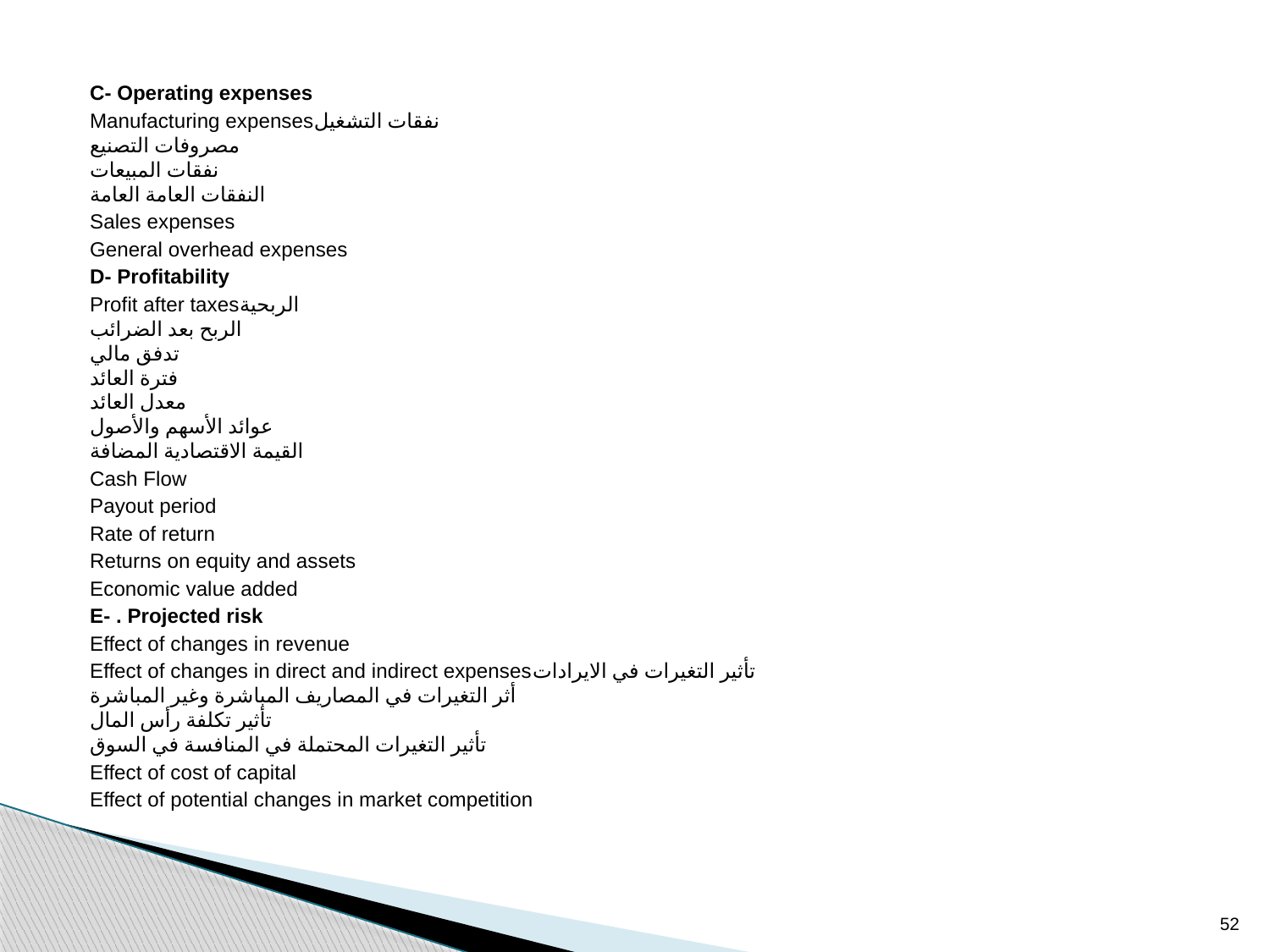

C- Operating expenses
Manufacturing expensesنفقات التشغيل
مصروفات التصنيع
نفقات المبيعات
النفقات العامة العامة
Sales expenses
General overhead expenses
D- Profitability
Profit after taxesالربحية
الربح بعد الضرائب
تدفق مالي
فترة العائد
معدل العائد
عوائد الأسهم والأصول
القيمة الاقتصادية المضافة
Cash Flow
Payout period
Rate of return
Returns on equity and assets
Economic value added
E- . Projected risk
Effect of changes in revenue
Effect of changes in direct and indirect expensesتأثير التغيرات في الايرادات
أثر التغيرات في المصاريف المباشرة وغير المباشرة
تأثير تكلفة رأس المال
تأثير التغيرات المحتملة في المنافسة في السوق
Effect of cost of capital
Effect of potential changes in market competition
52